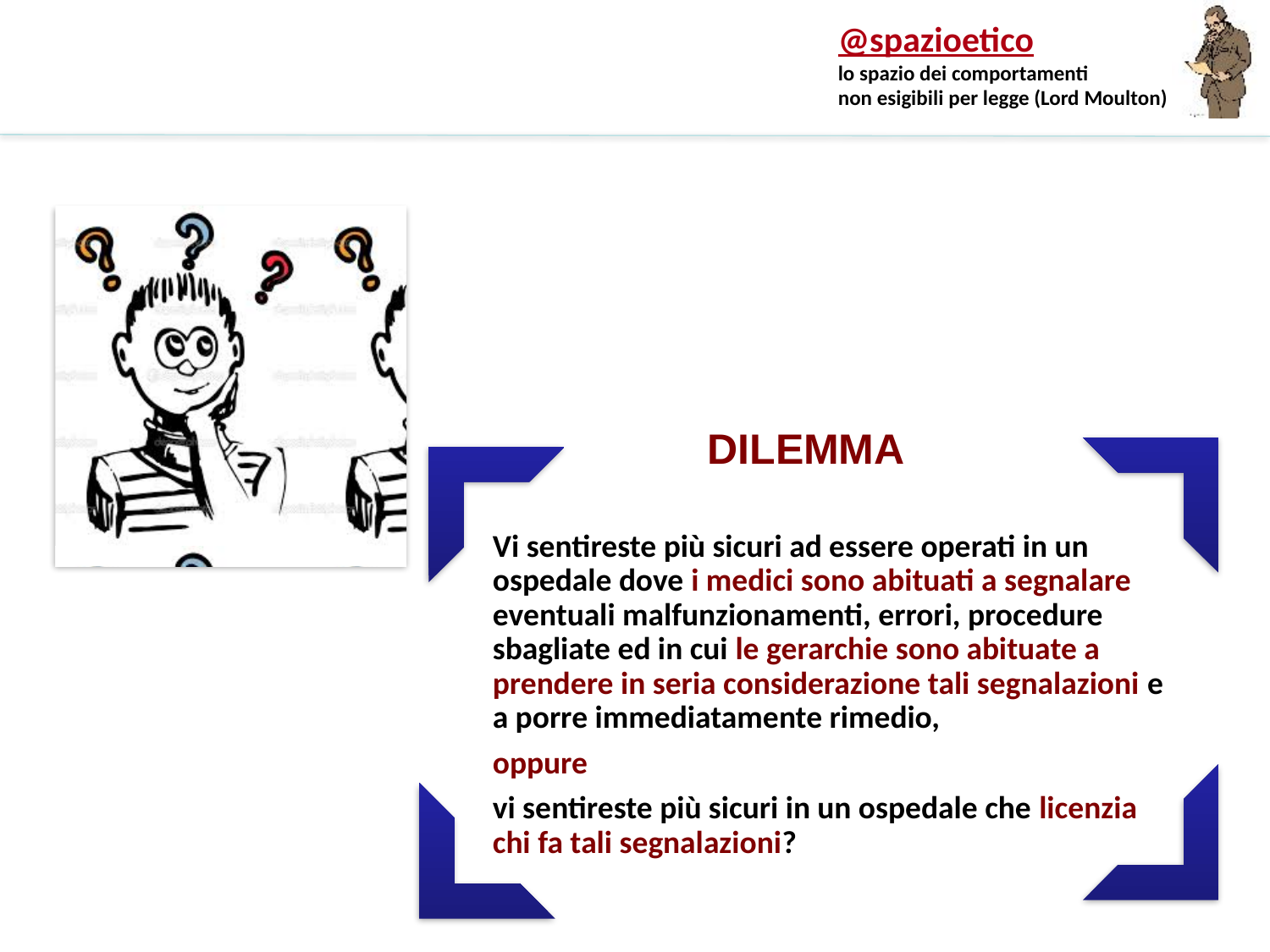

Vi sentireste più sicuri ad essere operati in un ospedale dove i medici sono abituati a segnalare eventuali malfunzionamenti, errori, procedure sbagliate ed in cui le gerarchie sono abituate a prendere in seria considerazione tali segnalazioni e a porre immediatamente rimedio,
oppure
vi sentireste più sicuri in un ospedale che licenzia chi fa tali segnalazioni?
DILEMMA